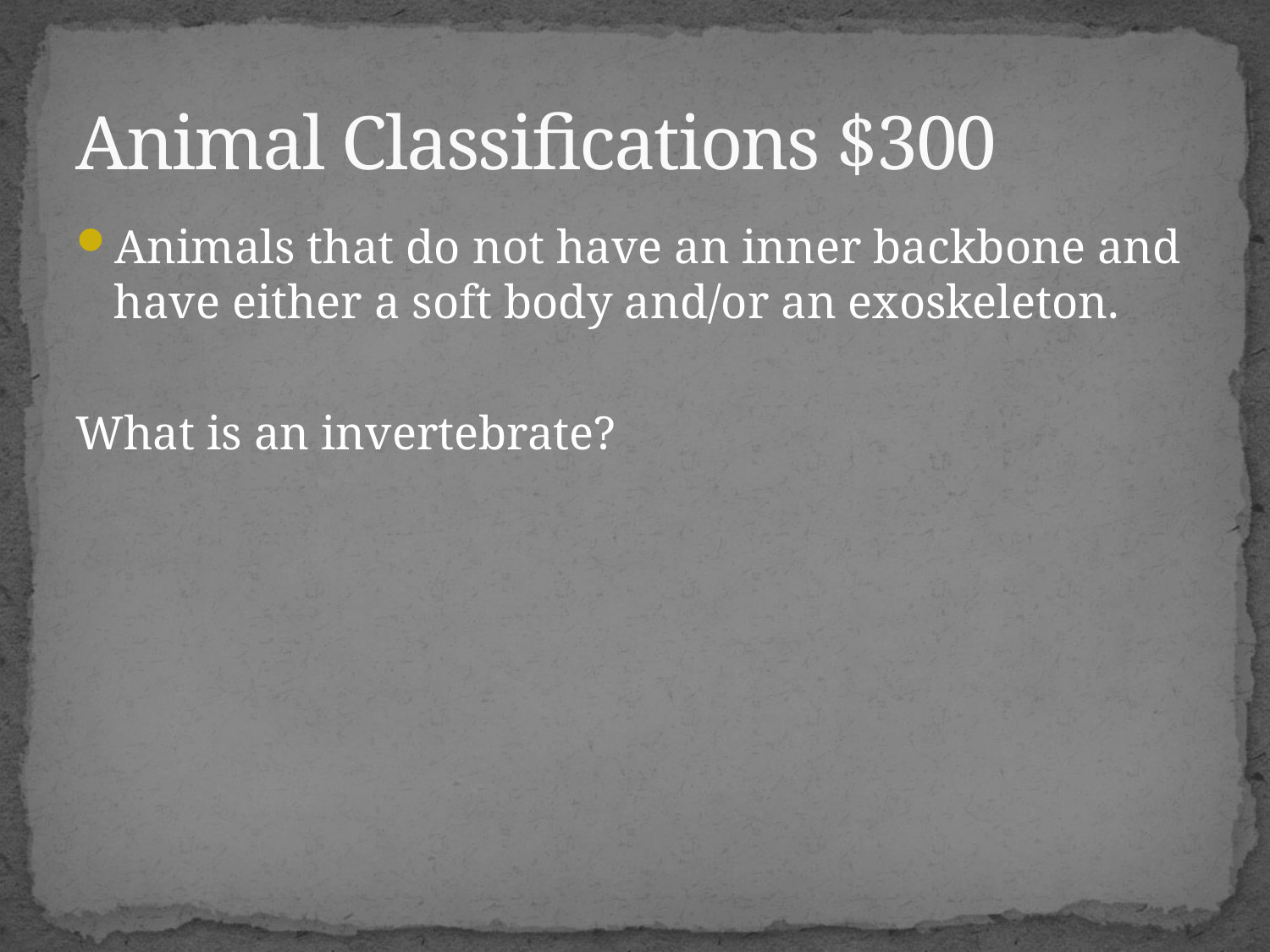

# Animal Classifications $300
Animals that do not have an inner backbone and have either a soft body and/or an exoskeleton.

What is an invertebrate?